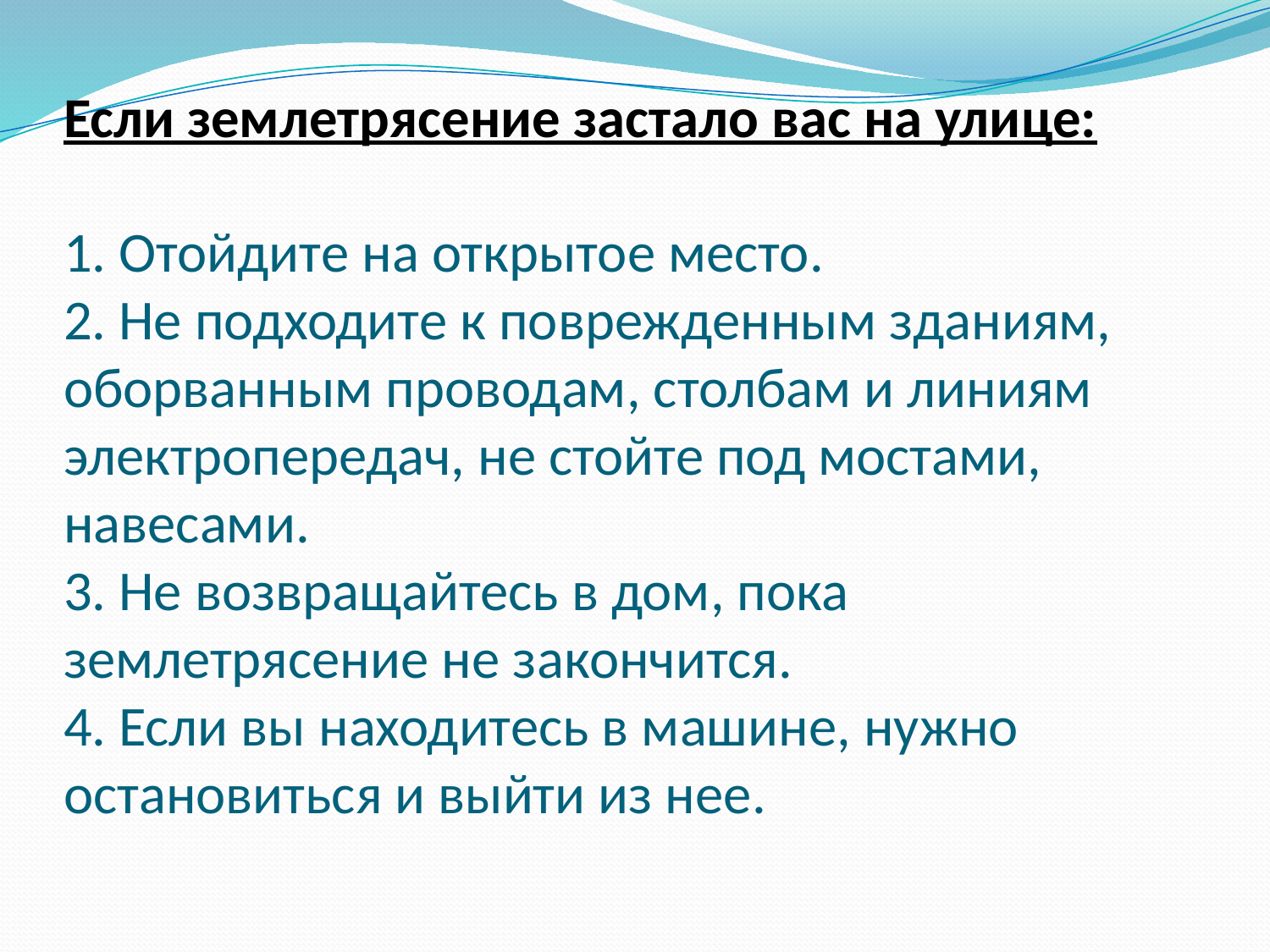

# Если землетрясение застало вас на улице: 1. Отойдите на открытое место. 2. Не подходите к поврежденным зданиям, оборванным проводам, столбам и линиям электропередач, не стойте под мостами, навесами. 3. Не возвращайтесь в дом, пока землетрясение не закончится. 4. Если вы находитесь в машине, нужно остановиться и выйти из нее.